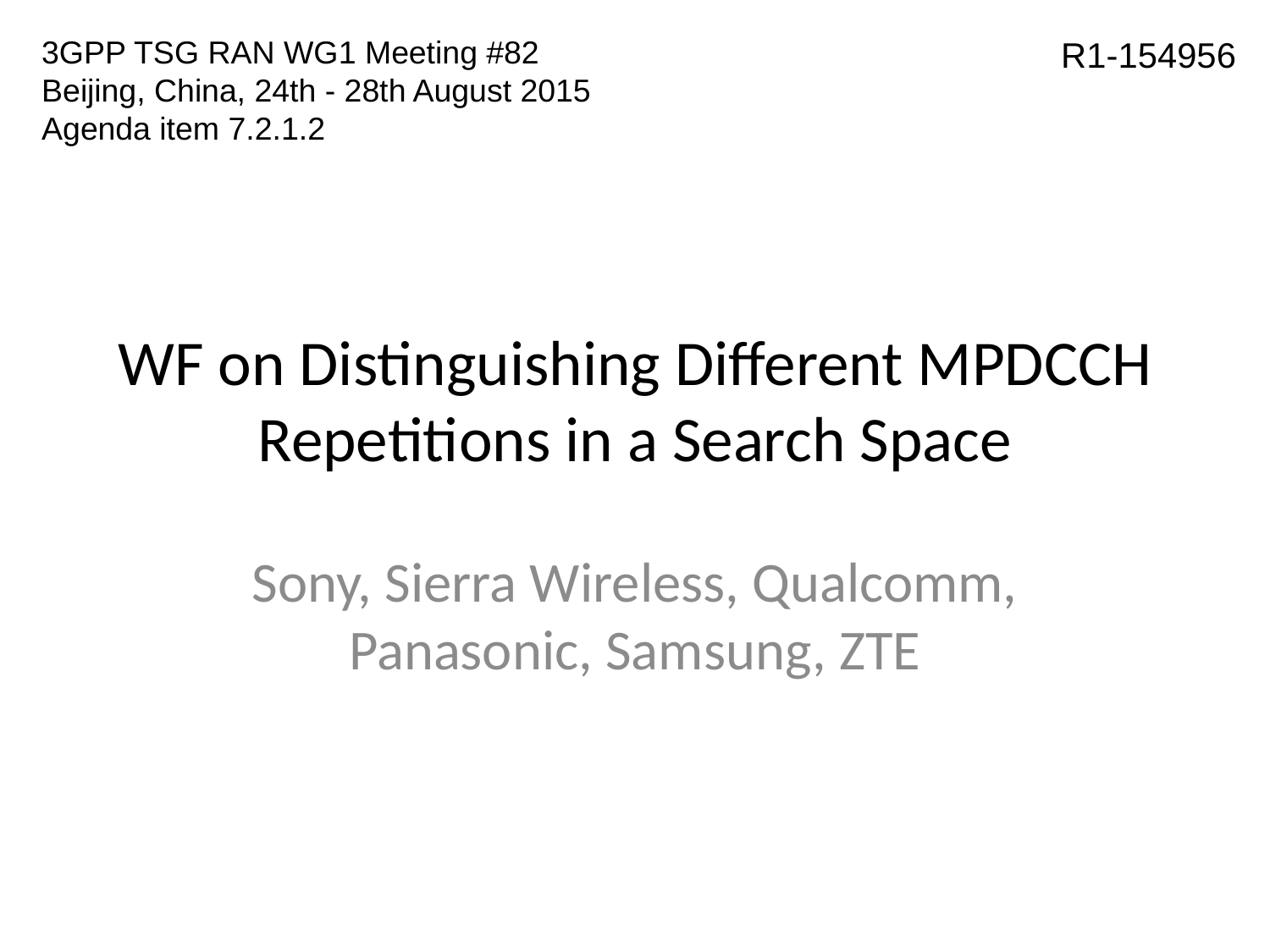

3GPP TSG RAN WG1 Meeting #82
Beijing, China, 24th - 28th August 2015
Agenda item 7.2.1.2
R1-154956
# WF on Distinguishing Different MPDCCH Repetitions in a Search Space
Sony, Sierra Wireless, Qualcomm, Panasonic, Samsung, ZTE